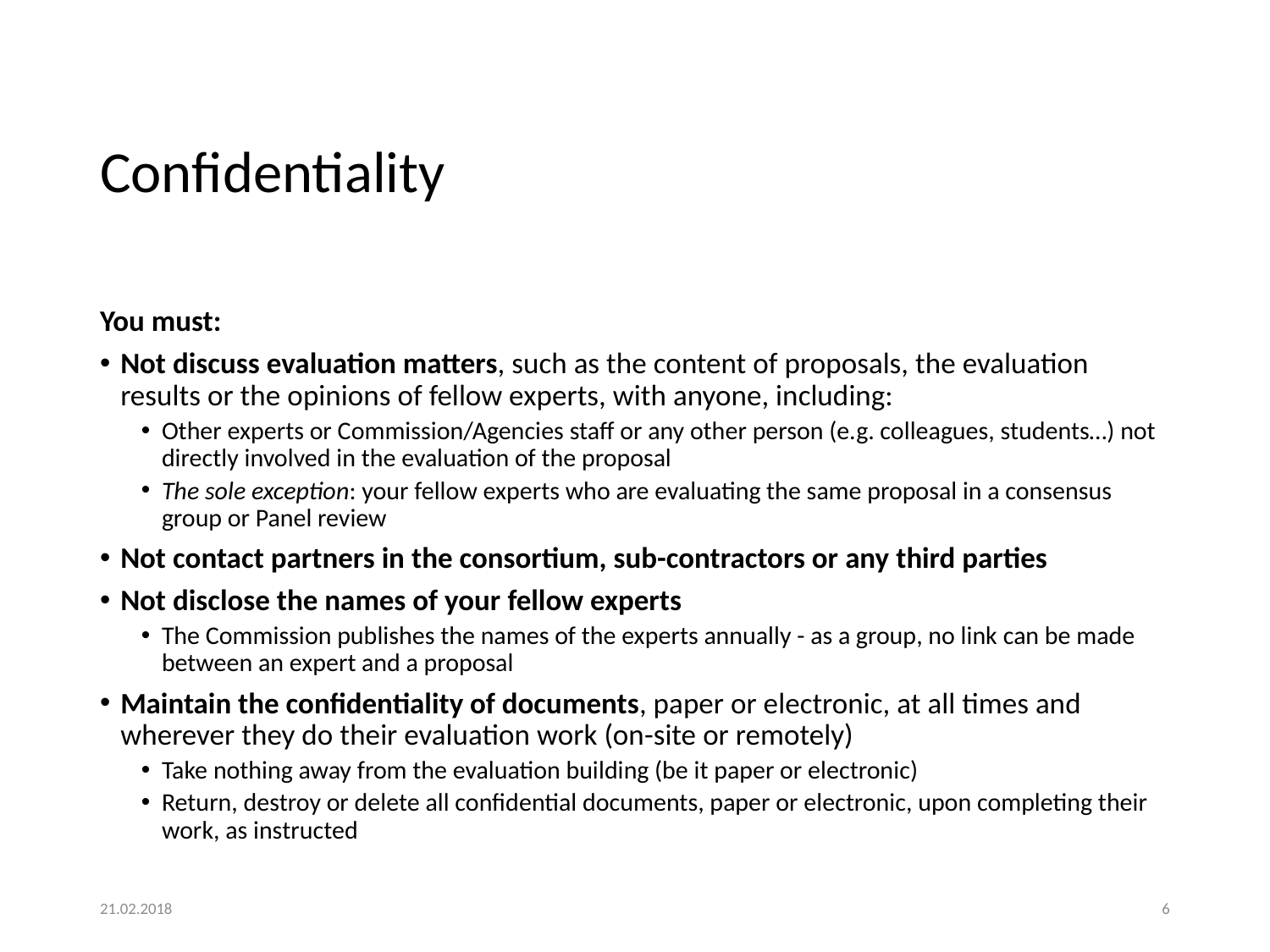

# Confidentiality

You must:
Not discuss evaluation matters, such as the content of proposals, the evaluation results or the opinions of fellow experts, with anyone, including:
Other experts or Commission/Agencies staff or any other person (e.g. colleagues, students…) not directly involved in the evaluation of the proposal
The sole exception: your fellow experts who are evaluating the same proposal in a consensus group or Panel review
Not contact partners in the consortium, sub-contractors or any third parties
Not disclose the names of your fellow experts
The Commission publishes the names of the experts annually - as a group, no link can be made between an expert and a proposal
Maintain the confidentiality of documents, paper or electronic, at all times and wherever they do their evaluation work (on-site or remotely)
Take nothing away from the evaluation building (be it paper or electronic)
Return, destroy or delete all confidential documents, paper or electronic, upon completing their work, as instructed

21.02.2018
6